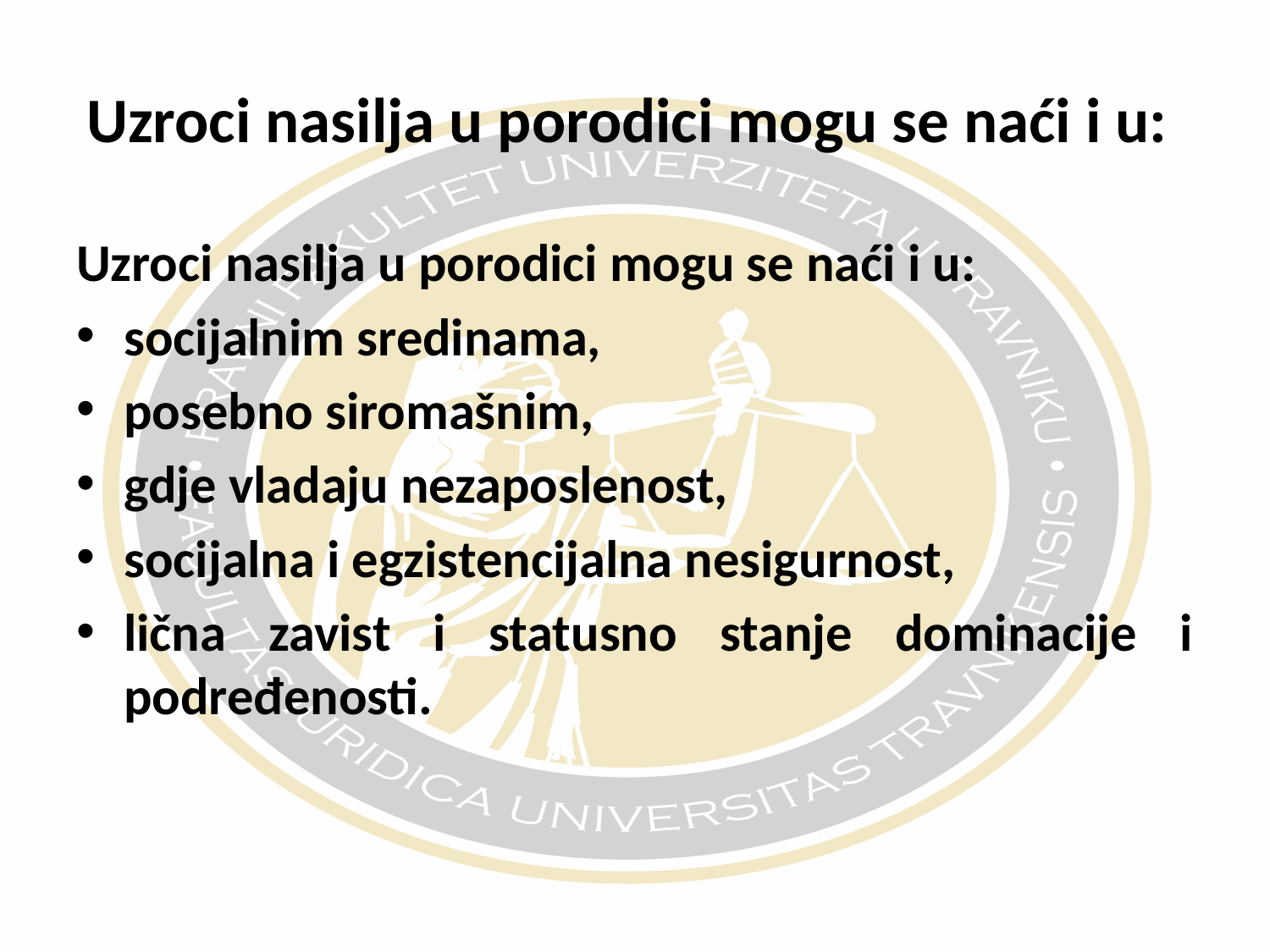

# Uzroci nasilja u porodici mogu se naći i u:
Uzroci nasilja u porodici mogu se naći i u:
socijalnim sredinama,
posebno siromašnim,
gdje vladaju nezaposlenost,
socijalna i egzistencijalna nesigurnost,
lična zavist i statusno stanje dominacije i podređenosti.